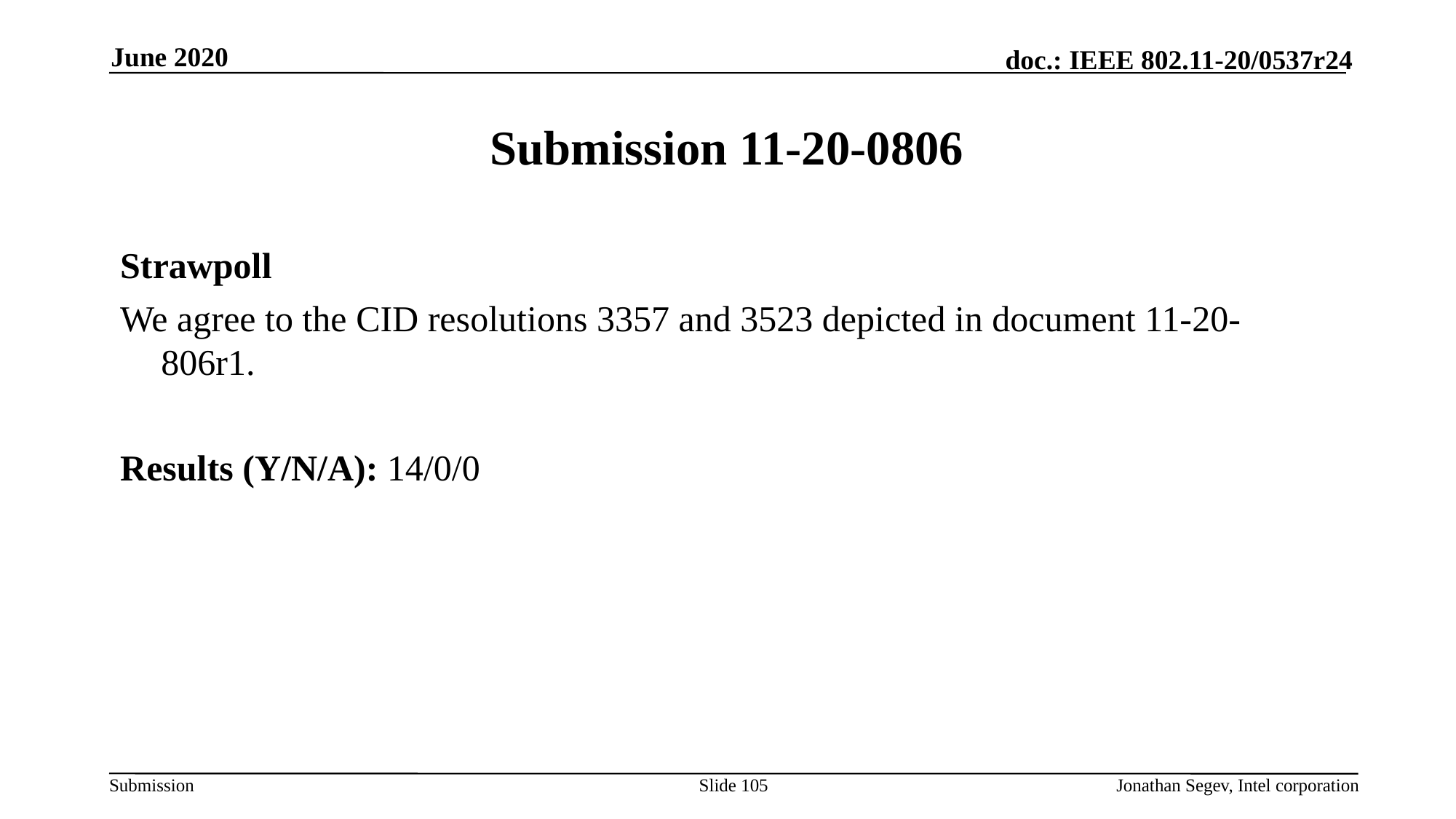

June 2020
# Submission 11-20-0806
Strawpoll
We agree to the CID resolutions 3357 and 3523 depicted in document 11-20-806r1.

Results (Y/N/A): 14/0/0
Slide 105
Jonathan Segev, Intel corporation